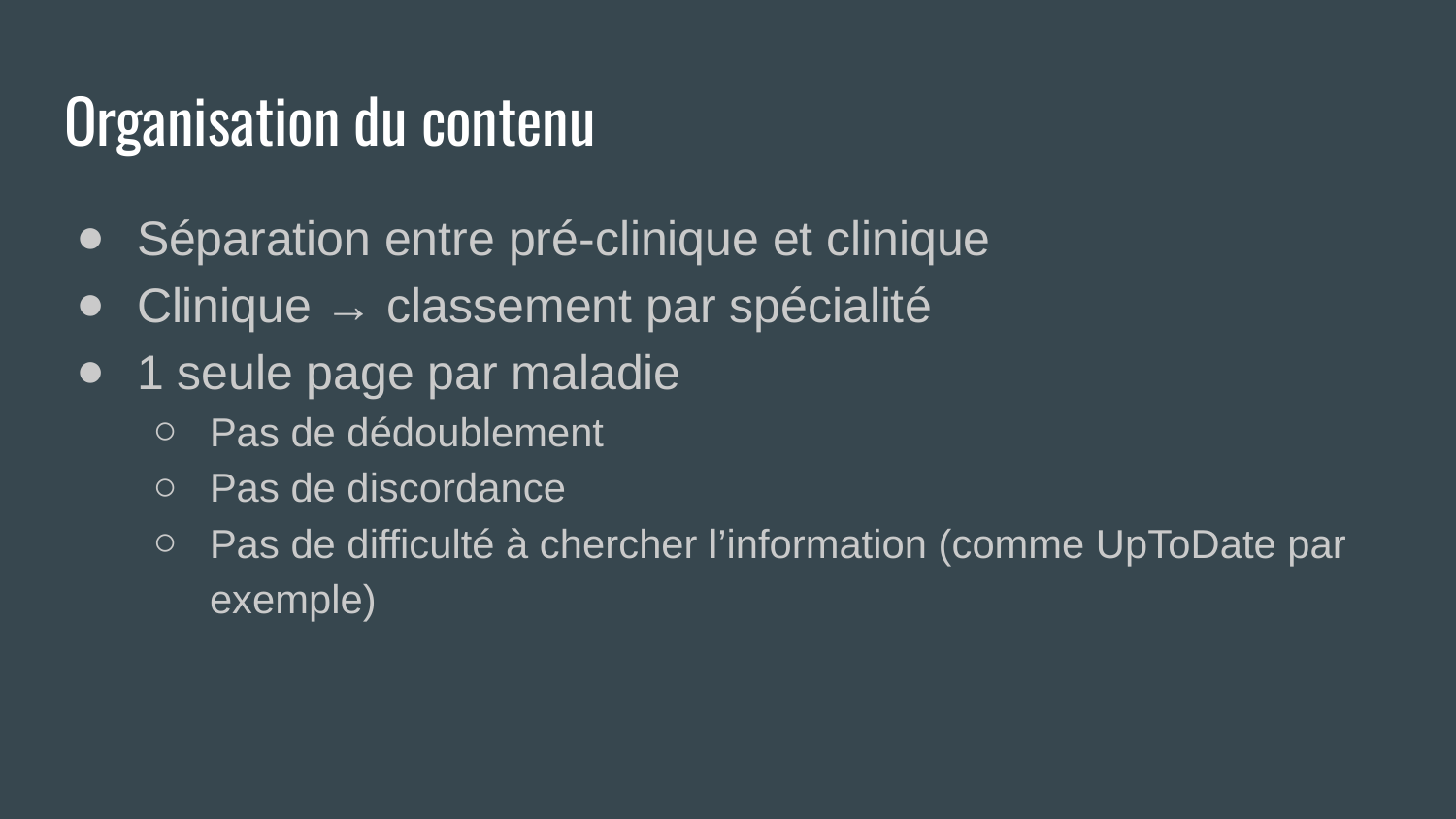

# Organisation du contenu
Séparation entre pré-clinique et clinique
Clinique → classement par spécialité
1 seule page par maladie
Pas de dédoublement
Pas de discordance
Pas de difficulté à chercher l’information (comme UpToDate par exemple)